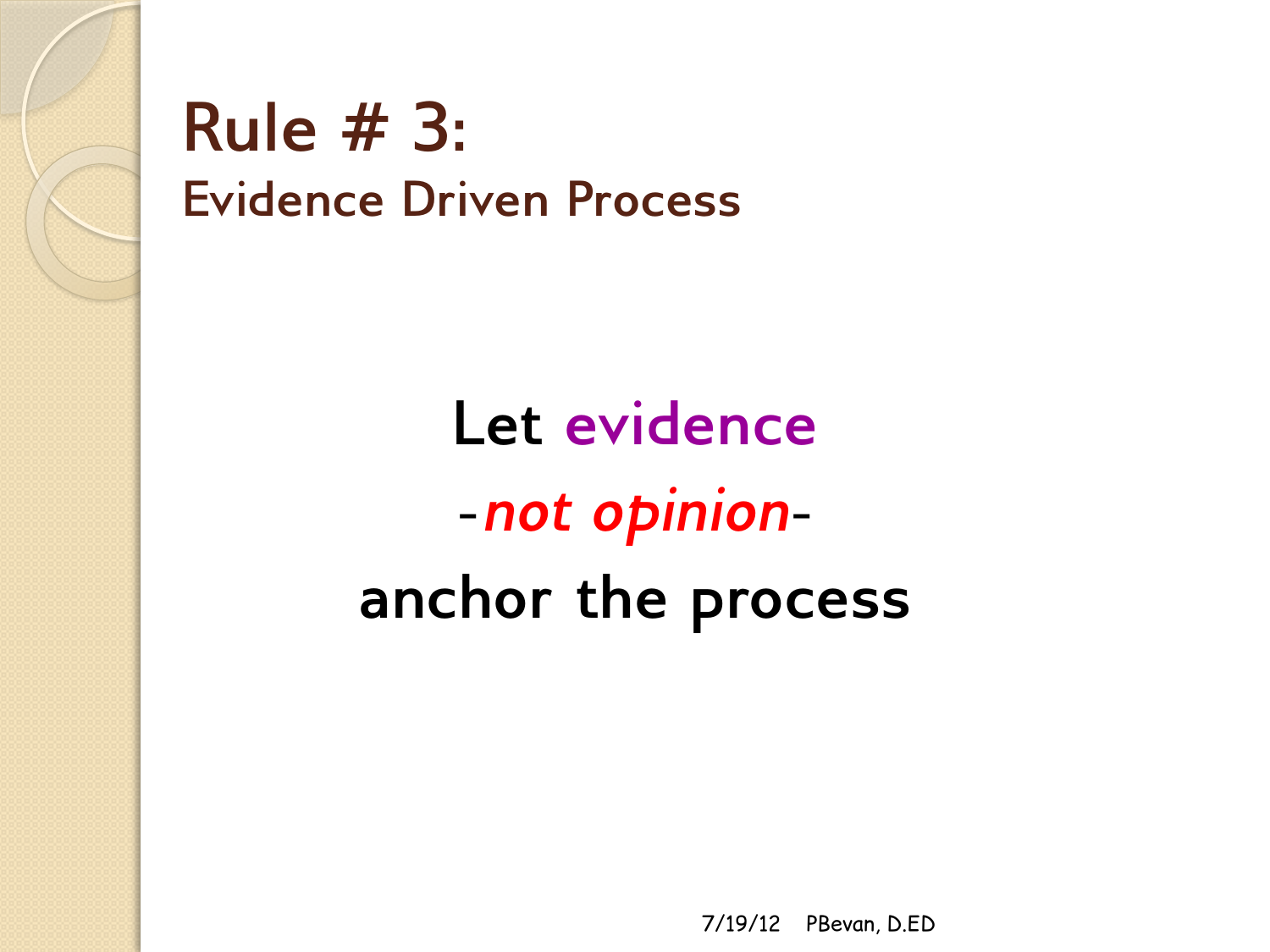

# Rule # 3: Evidence Driven Process

Let evidence
-not opinion-
anchor the process
7/19/12
PBevan, D.ED